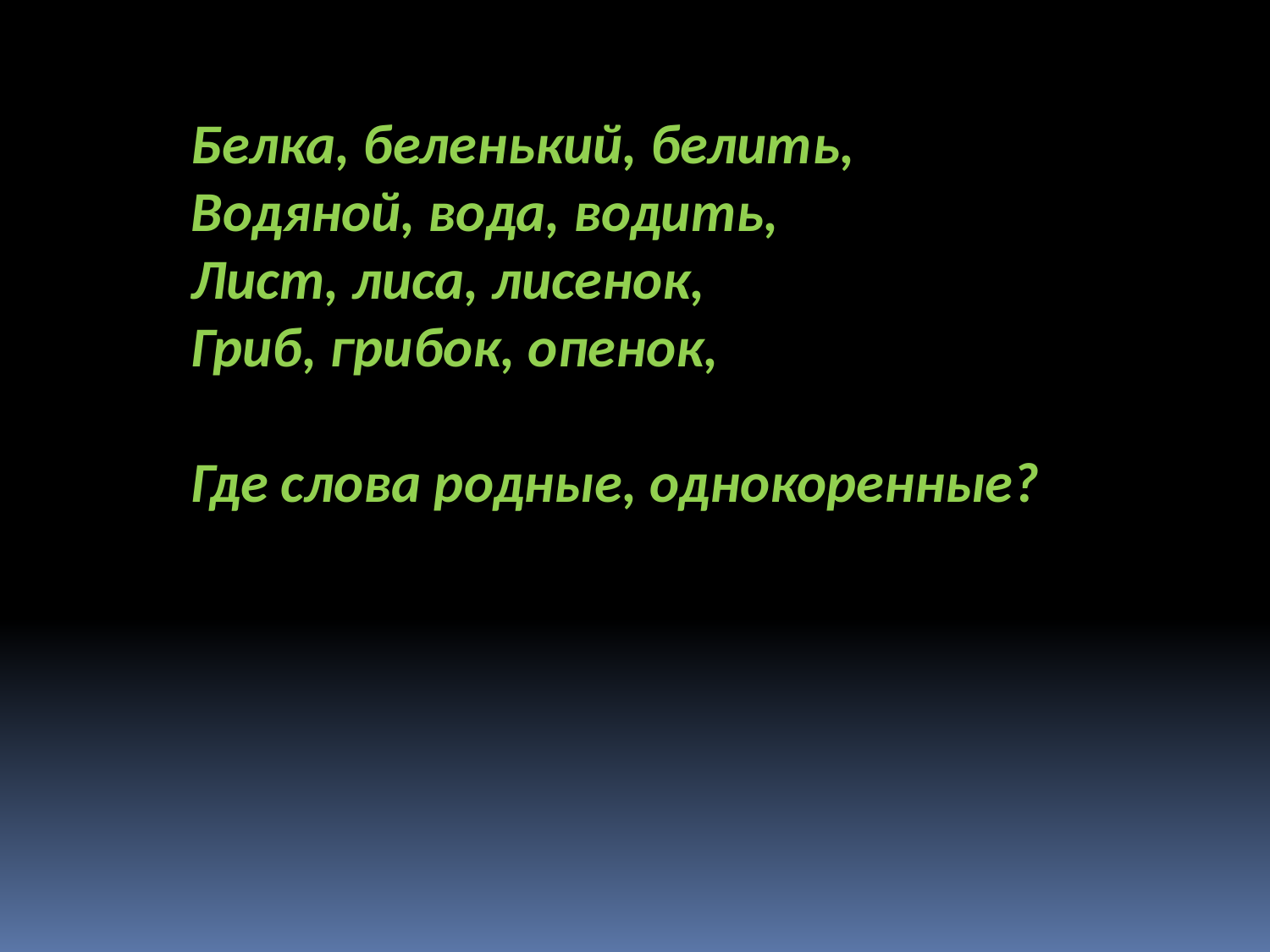

Белка, беленький, белить,
Водяной, вода, водить,
Лист, лиса, лисенок,
Гриб, грибок, опенок,

Где слова родные, однокоренные?